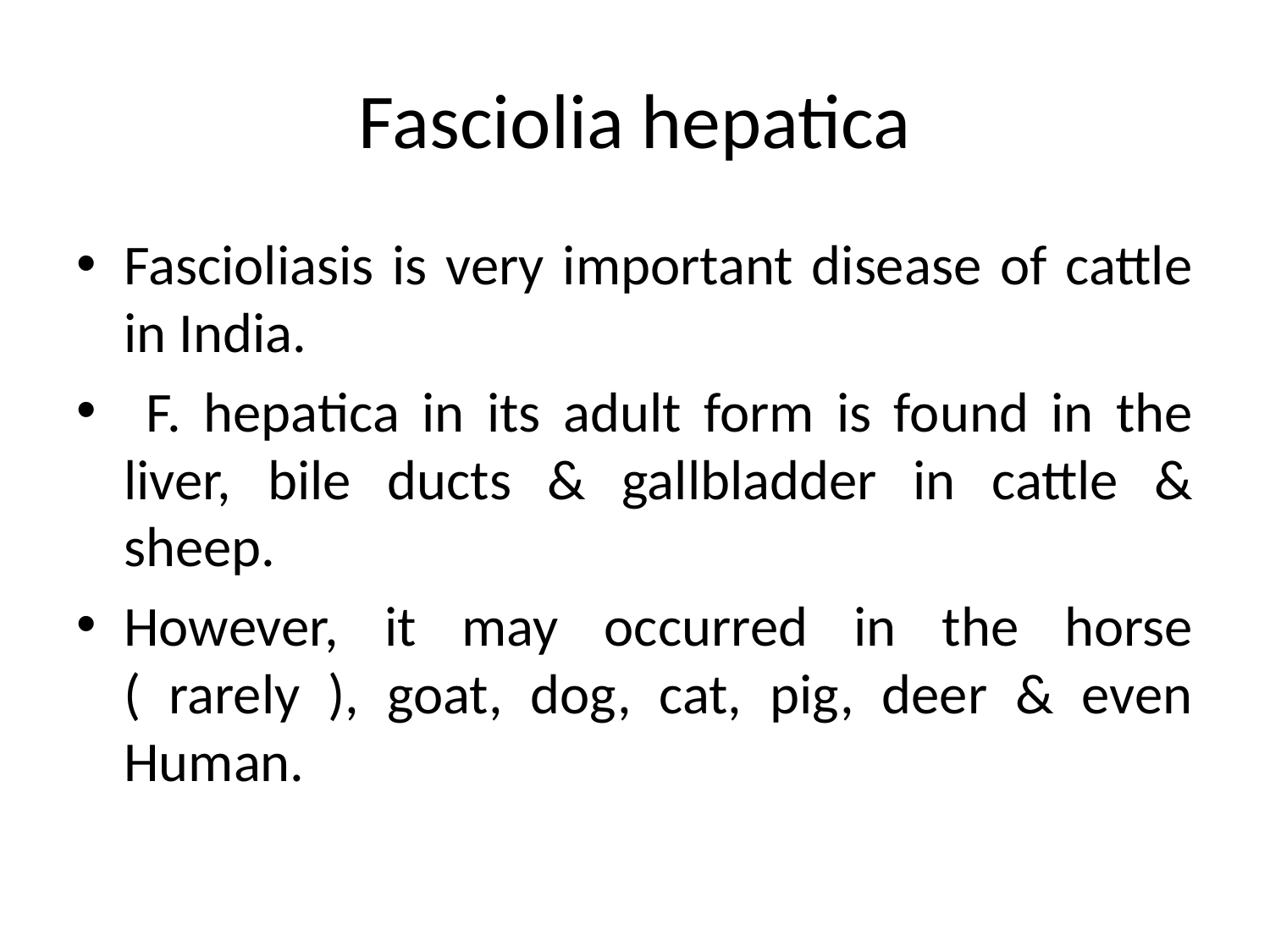

# Fasciolia hepatica
Fascioliasis is very important disease of cattle in India.
 F. hepatica in its adult form is found in the liver, bile ducts & gallbladder in cattle & sheep.
However, it may occurred in the horse ( rarely ), goat, dog, cat, pig, deer & even Human.